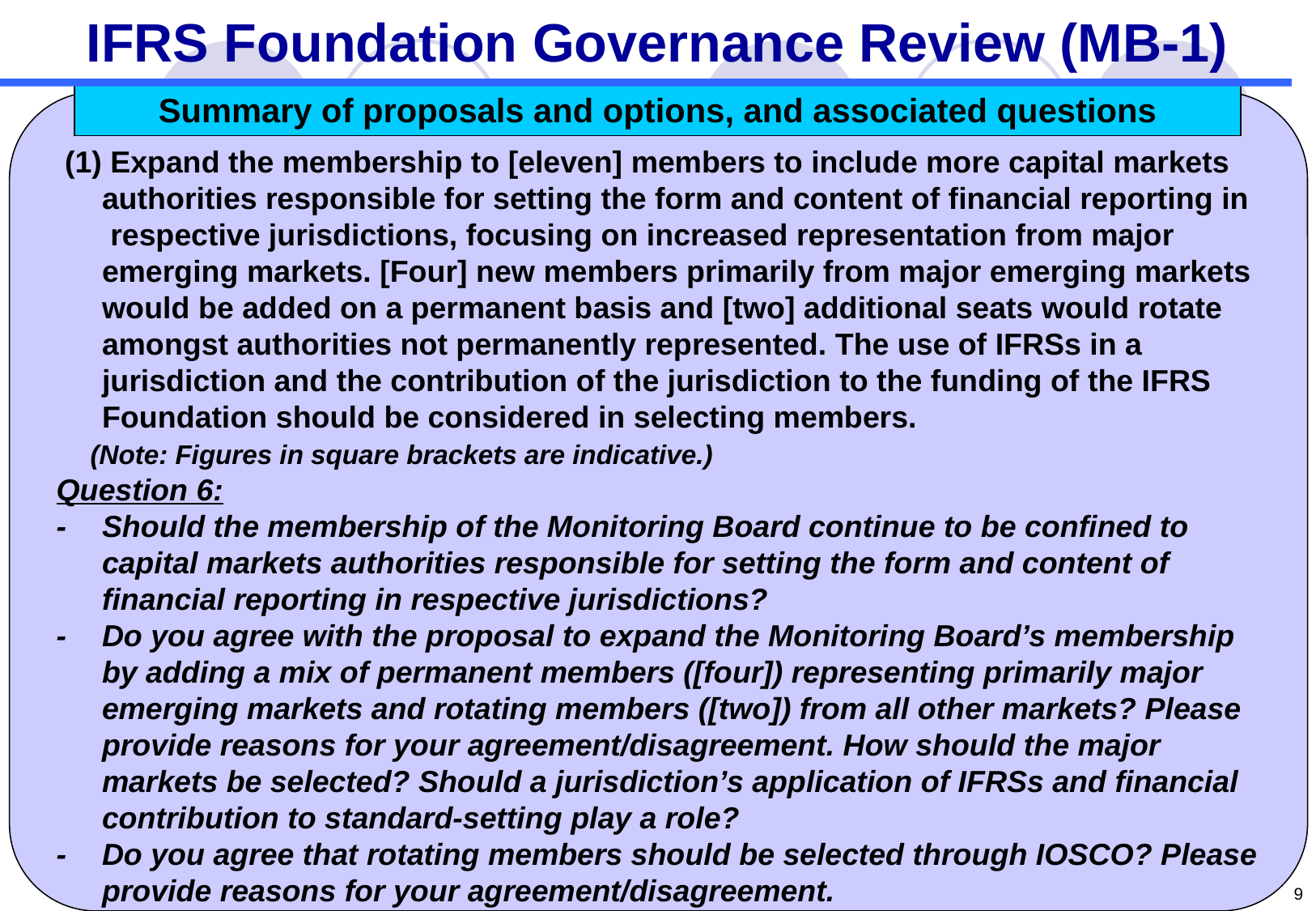

IFRS Foundation Governance Review (MB-1)

Summary of proposals and options, and associated questions
 (1) Expand the membership to [eleven] members to include more capital markets     authorities responsible for setting the form and content of financial reporting in    respective jurisdictions, focusing on increased representation from major emerging markets. [Four] new members primarily from major emerging markets would be added on a permanent basis and [two] additional seats would rotate amongst authorities not permanently represented. The use of IFRSs in a jurisdiction and the contribution of the jurisdiction to the funding of the IFRS Foundation should be considered in selecting members.
    (Note: Figures in square brackets are indicative.)
Question 6:
-	Should the membership of the Monitoring Board continue to be confined to capital markets authorities responsible for setting the form and content of financial reporting in respective jurisdictions?
-	Do you agree with the proposal to expand the Monitoring Board’s membership by adding a mix of permanent members ([four]) representing primarily major emerging markets and rotating members ([two]) from all other markets? Please provide reasons for your agreement/disagreement. How should the major markets be selected? Should a jurisdiction’s application of IFRSs and financial contribution to standard-setting play a role?
-	Do you agree that rotating members should be selected through IOSCO? Please provide reasons for your agreement/disagreement.
9